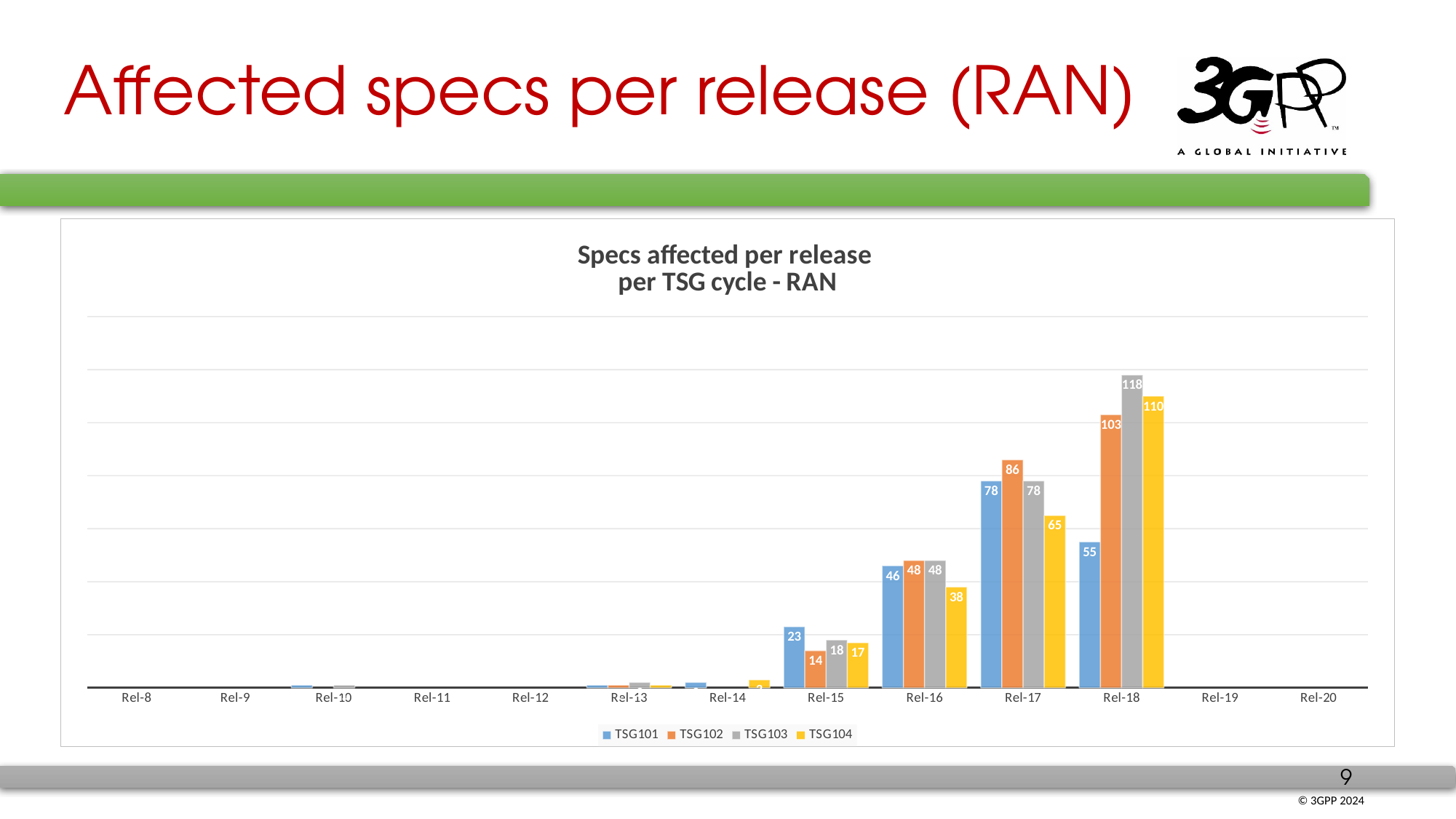

# Affected specs per release (RAN)

### Chart: Specs affected per release per TSG cycle - RAN

| Category | TSG101 | TSG102 | TSG103 | TSG104 |
|---|---|---|---|---|
| Rel-8 | None | None | None | None |
| Rel-9 | None | None | None | None |
| Rel-10 | 1.0 | None | 1.0 | None |
| Rel-11 | None | None | None | None |
| Rel-12 | None | None | None | None |
| Rel-13 | 1.0 | 1.0 | 2.0 | 1.0 |
| Rel-14 | 2.0 | None | None | 3.0 |
| Rel-15 | 23.0 | 14.0 | 18.0 | 17.0 |
| Rel-16 | 46.0 | 48.0 | 48.0 | 38.0 |
| Rel-17 | 78.0 | 86.0 | 78.0 | 65.0 |
| Rel-18 | 55.0 | 103.0 | 118.0 | 110.0 |
| Rel-19 | None | None | None | None |
| Rel-20 | None | None | None | None |